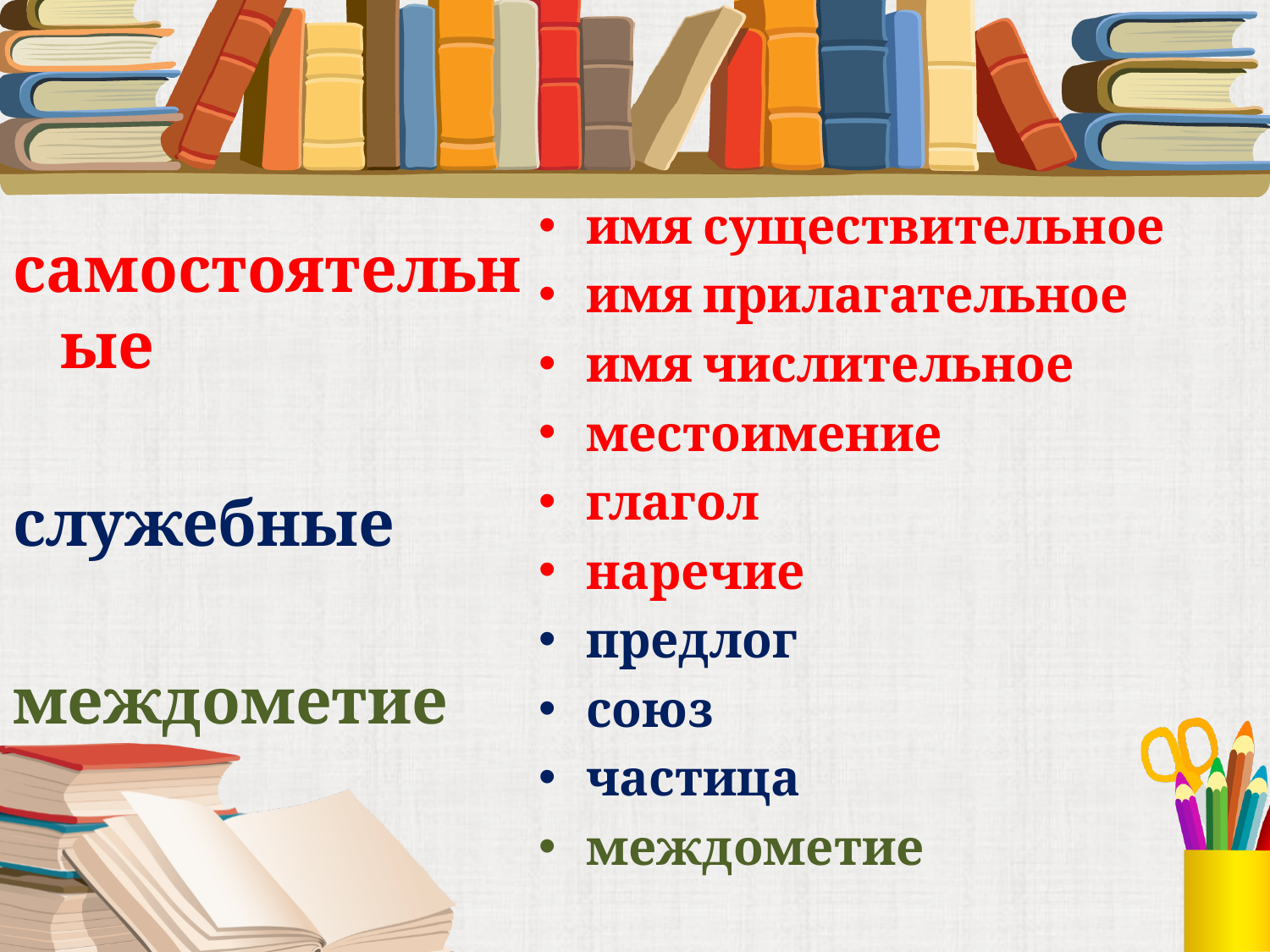

имя существительное
имя прилагательное
имя числительное
местоимение
глагол
наречие
предлог
союз
частица
междометие

самостоятельные

служебные

междометие